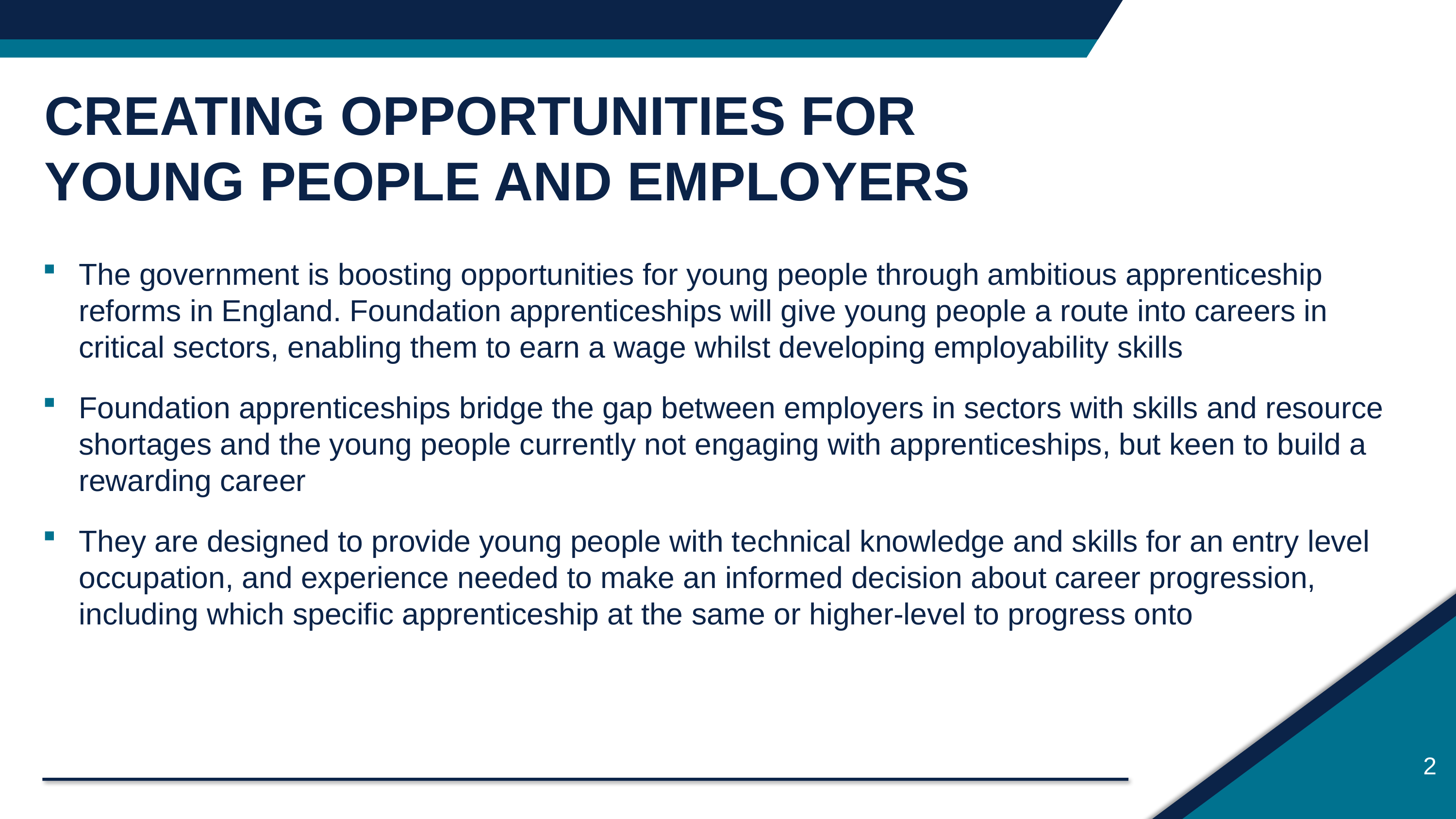

CREATING OPPORTUNITIES FOR
YOUNG PEOPLE AND EMPLOYERS
The government is boosting opportunities for young people through ambitious apprenticeship reforms in England. Foundation apprenticeships will give young people a route into careers in critical sectors, enabling them to earn a wage whilst developing employability skills
Foundation apprenticeships bridge the gap between employers in sectors with skills and resource shortages and the young people currently not engaging with apprenticeships, but keen to build a rewarding career
They are designed to provide young people with technical knowledge and skills for an entry level occupation, and experience needed to make an informed decision about career progression, including which specific apprenticeship at the same or higher-level to progress onto

2